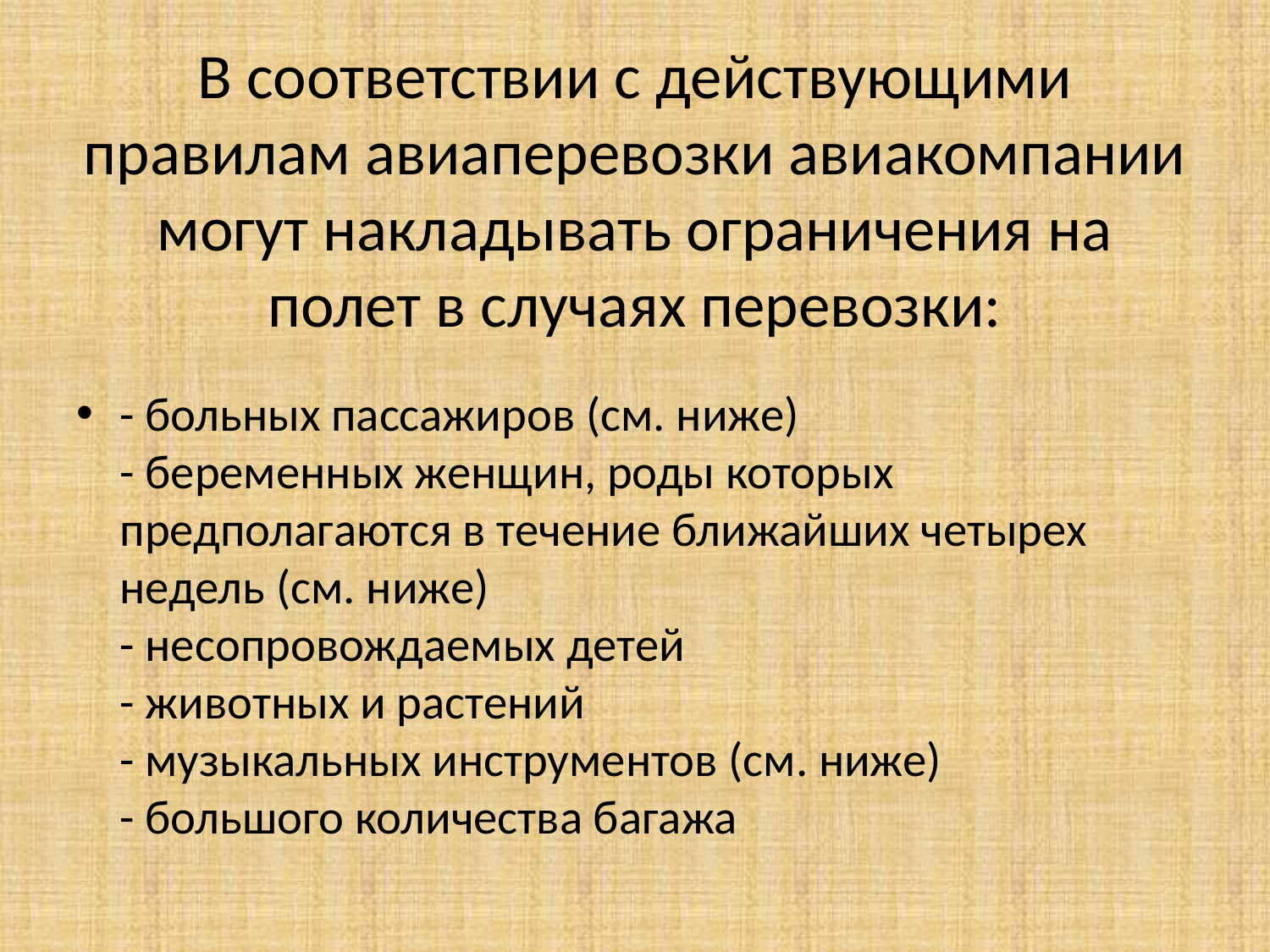

# В соответствии с действующими правилам авиаперевозки авиакомпании могут накладывать ограничения на полет в случаях перевозки:
- больных пассажиров (см. ниже)
- беременных женщин, роды которых предполагаются в течение ближайших четырех недель (см. ниже)
- несопровождаемых детей 
- животных и растений 
- музыкальных инструментов (см. ниже)
- большого количества багажа